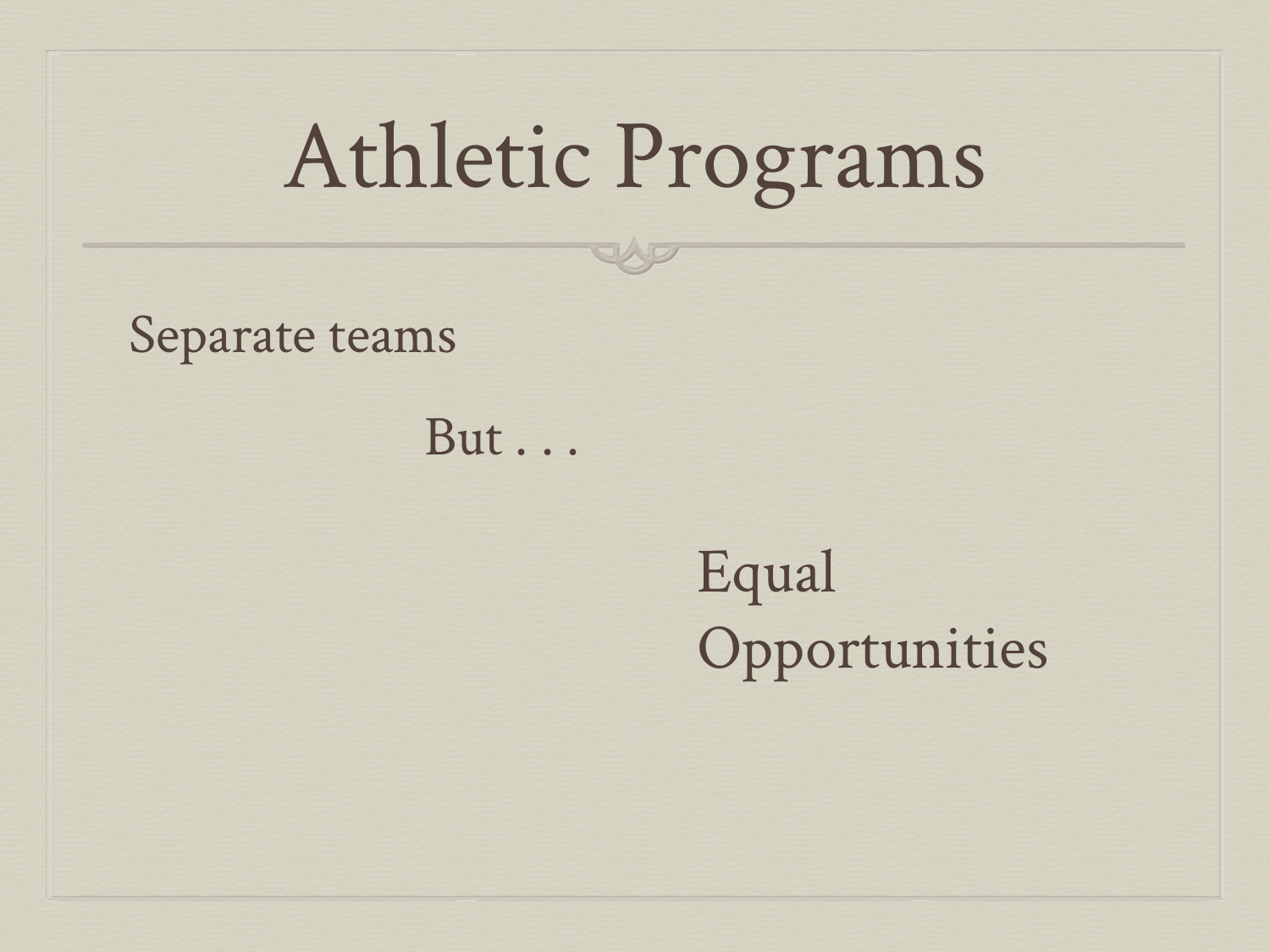

# Athletic Programs
Separate teams
But . . .

Equal Opportunities